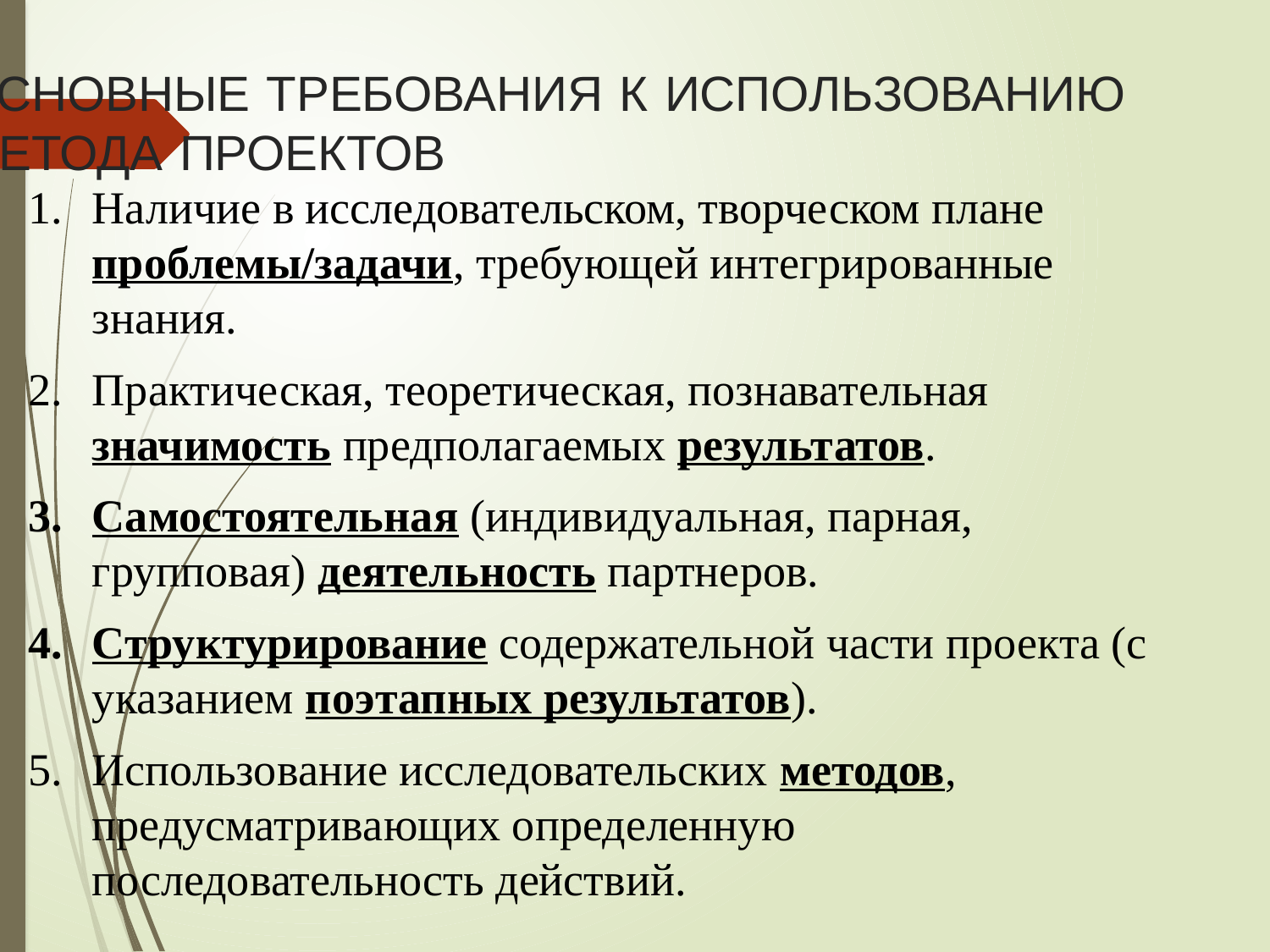

# ОСНОВНЫЕ ТРЕБОВАНИЯ К ИСПОЛЬЗОВАНИЮ МЕТОДА ПРОЕКТОВ

Наличие в исследовательском, творческом плане проблемы/задачи, требующей интегрированные знания.

Практическая, теоретическая, познавательная значимость предполагаемых результатов.

Самостоятельная (индивидуальная, парная, групповая) деятельность партнеров.

Структурирование содержательной части проекта (с указанием поэтапных результатов).

Использование исследовательских методов, предусматривающих определенную последовательность действий.